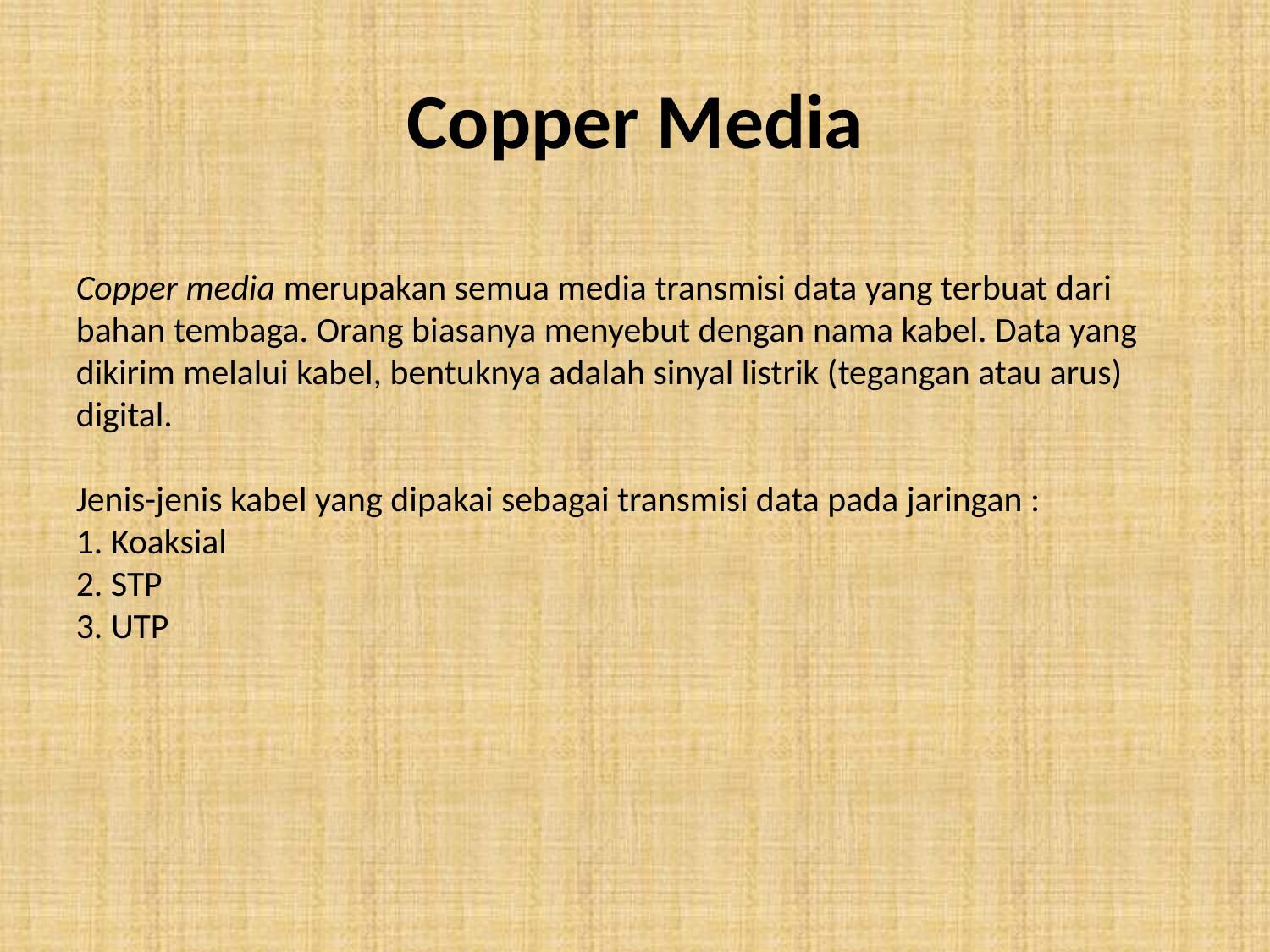

# Copper Media
Copper media merupakan semua media transmisi data yang terbuat dari bahan tembaga. Orang biasanya menyebut dengan nama kabel. Data yang dikirim melalui kabel, bentuknya adalah sinyal listrik (tegangan atau arus) digital.

Jenis-jenis kabel yang dipakai sebagai transmisi data pada jaringan :
1. Koaksial
2. STP
3. UTP